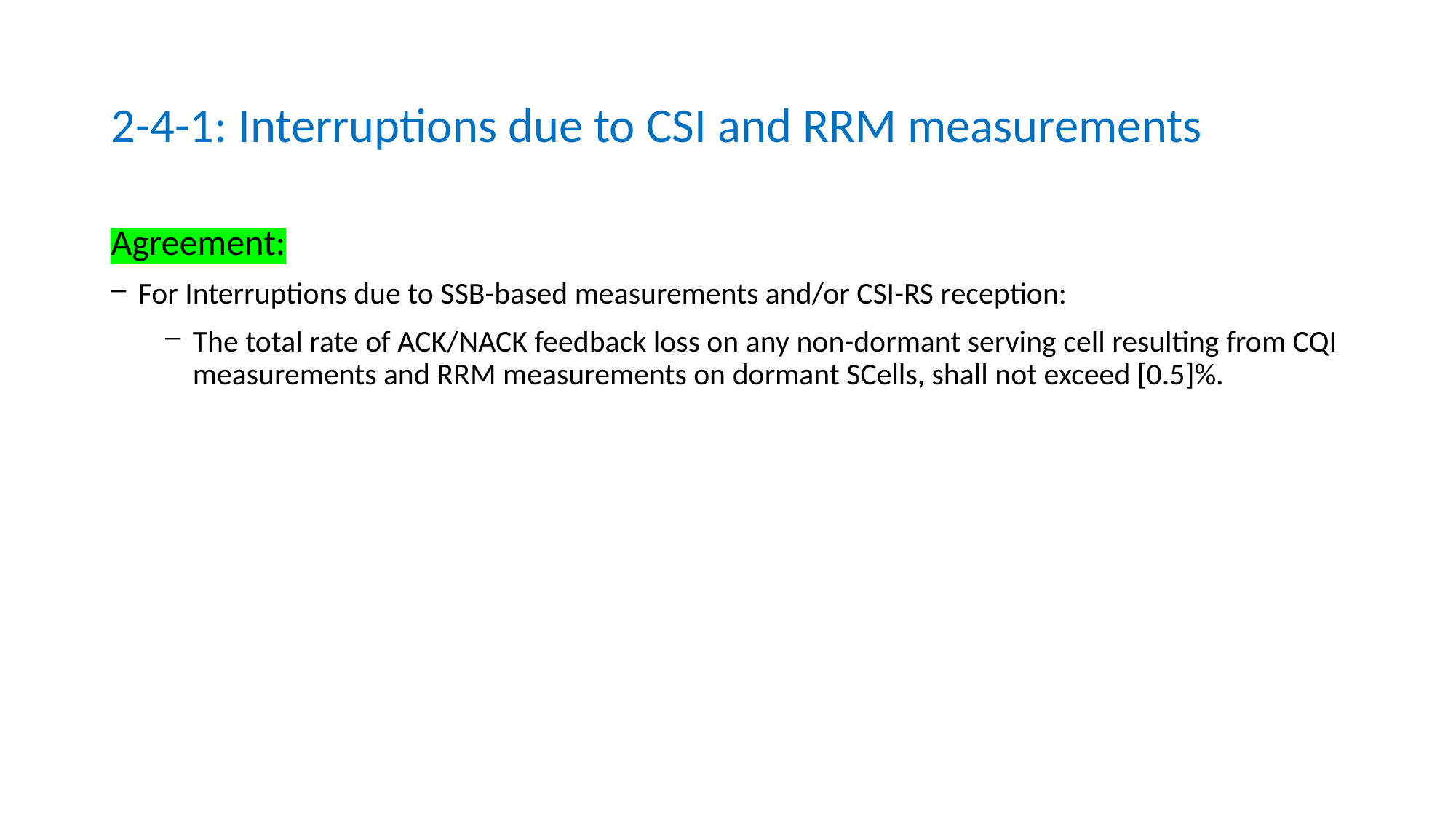

# 2-4-1: Interruptions due to CSI and RRM measurements
Agreement:
For Interruptions due to SSB-based measurements and/or CSI-RS reception:
The total rate of ACK/NACK feedback loss on any non-dormant serving cell resulting from CQI measurements and RRM measurements on dormant SCells, shall not exceed [0.5]%.